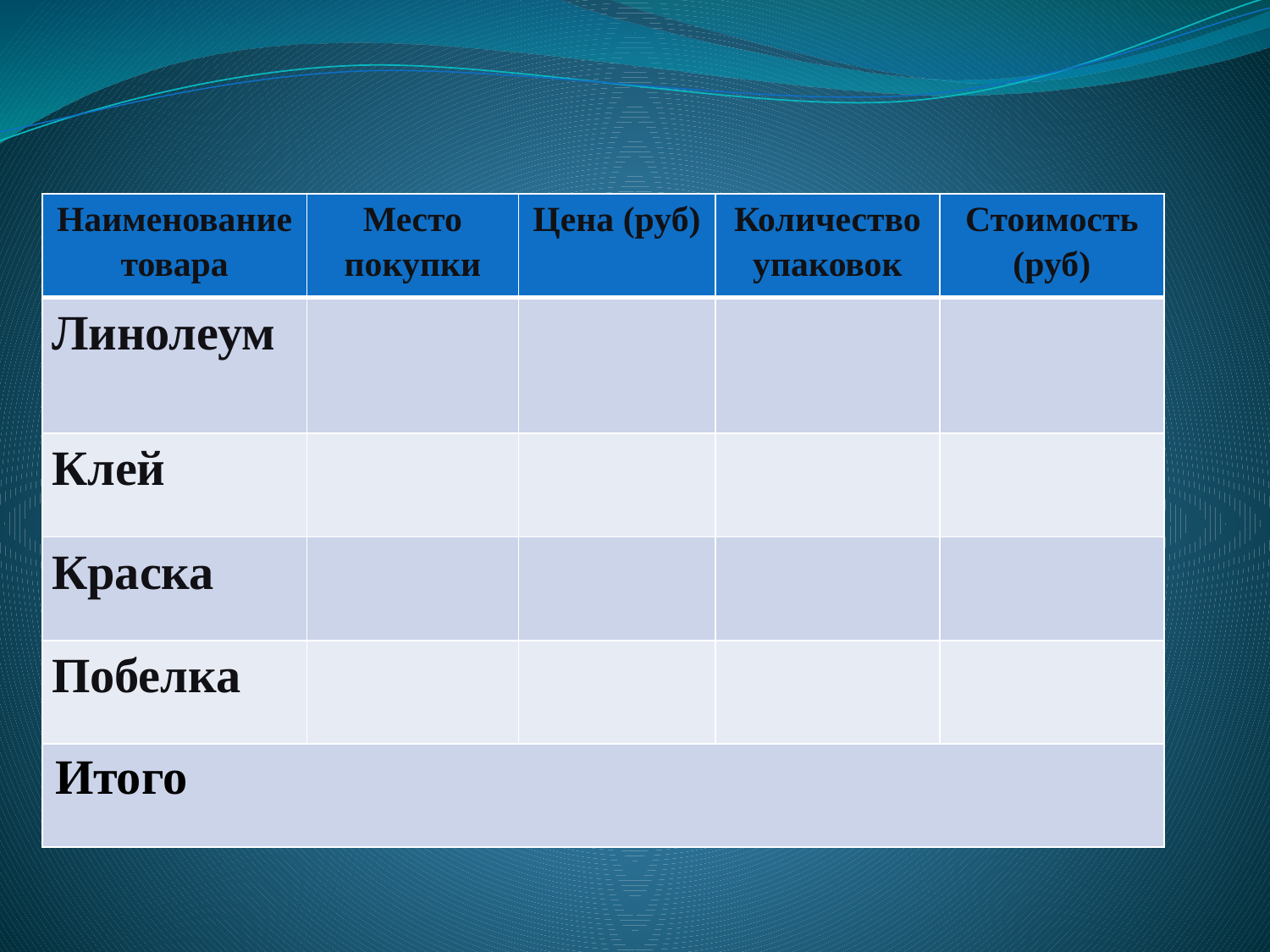

#
| Наименование товара | Место покупки | Цена (руб) | Количество упаковок | Стоимость (руб) |
| --- | --- | --- | --- | --- |
| Линолеум |  |  |  |  |
| Клей |  |  |  |  |
| Краска |  |  |  |  |
| Побелка |  |  |  |  |
| Итого |  |  |  |  |